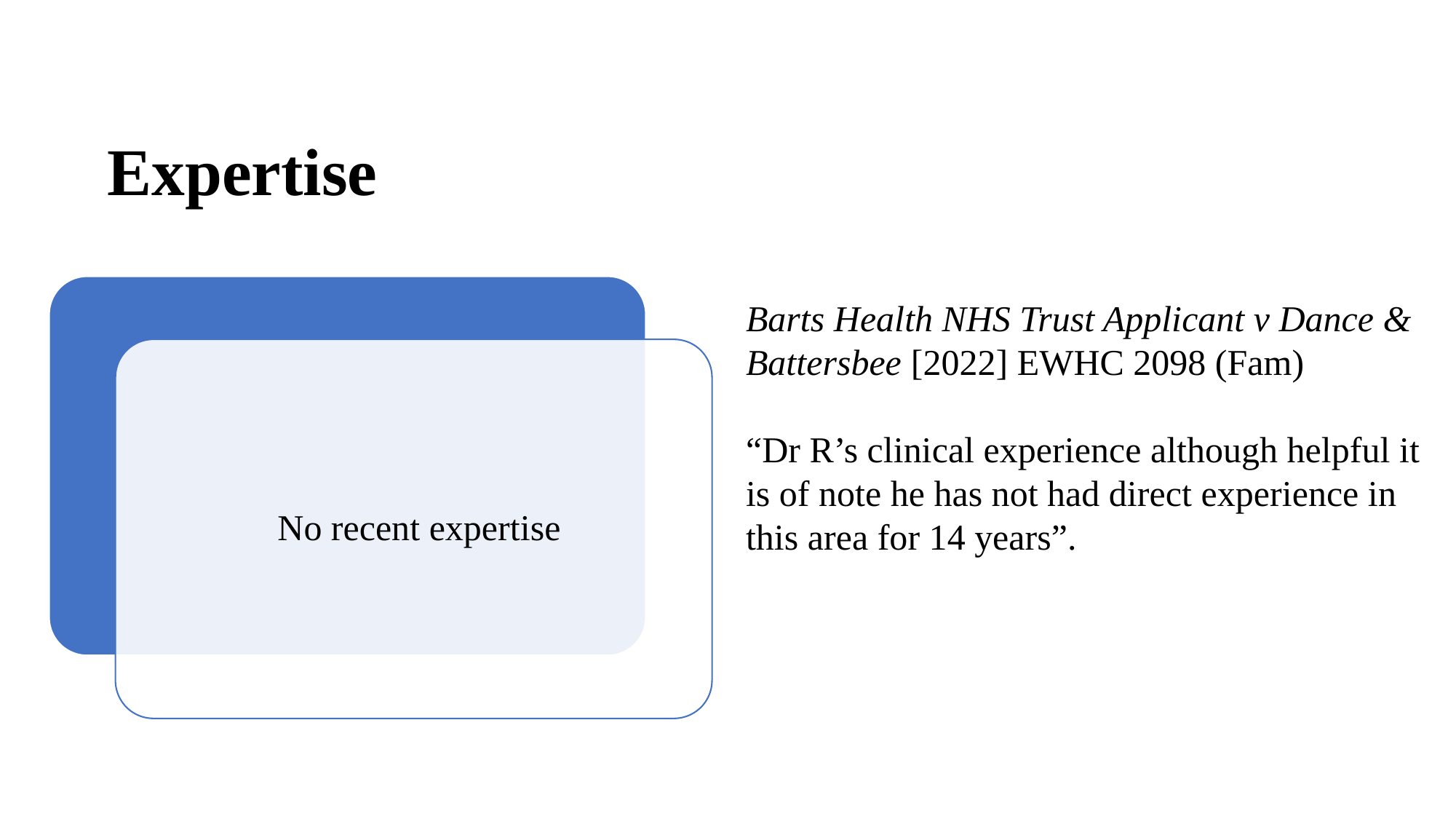

# Expertise
No recent expertise
Barts Health NHS Trust Applicant v Dance & Battersbee [2022] EWHC 2098 (Fam)

“Dr R’s clinical experience although helpful it is of note he has not had direct experience in this area for 14 years”.